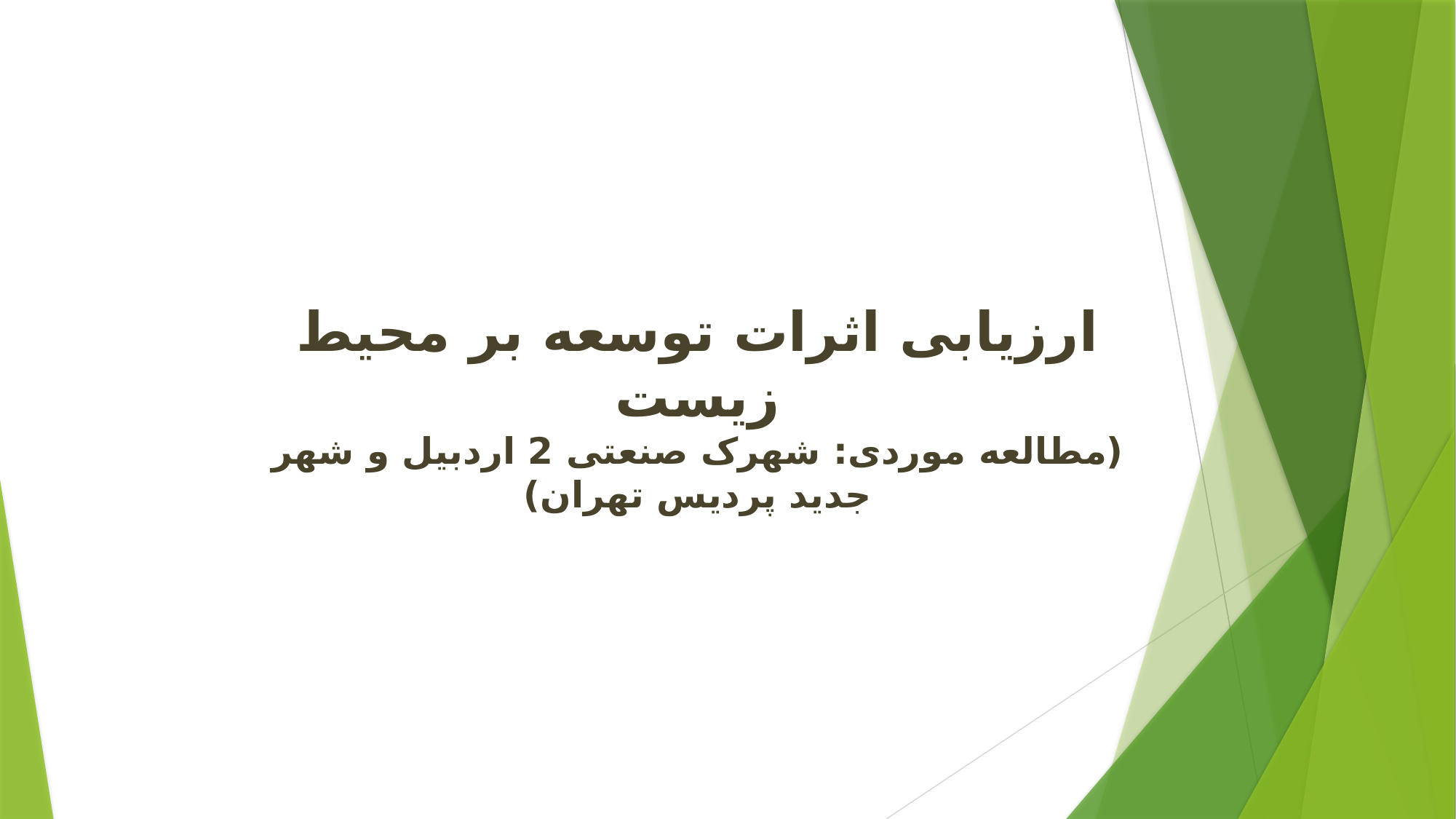

ارزیابی اثرات توسعه بر محیط زیست
(مطالعه موردی: شهرک صنعتی 2 اردبیل و شهر جدید پردیس تهران)